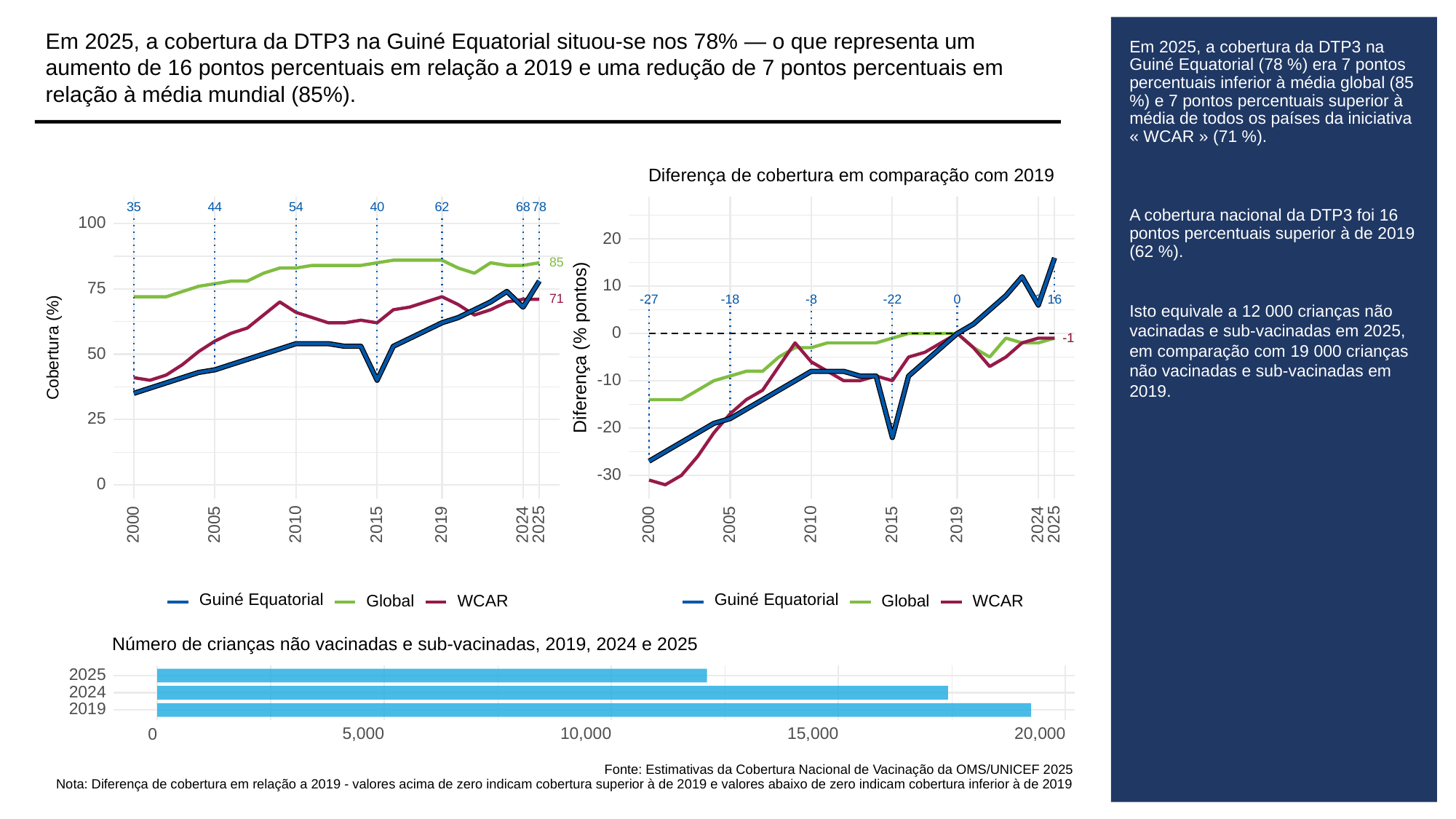

Em 2025, a cobertura da DTP3 na Guiné Equatorial situou-se nos 78% — o que representa um aumento de 16 pontos percentuais em relação a 2019 e uma redução de 7 pontos percentuais em relação à média mundial (85%).
# Em 2025, a cobertura da DTP3 na Guiné Equatorial (78 %) era 7 pontos percentuais inferior à média global (85 %) e 7 pontos percentuais superior à média de todos os países da iniciativa « WCAR » (71 %).

A cobertura nacional da DTP3 foi 16 pontos percentuais superior à de 2019 (62 %).

Isto equivale a 12 000 crianças não vacinadas e sub-vacinadas em 2025, em comparação com 19 000 crianças não vacinadas e sub-vacinadas em 2019.

Diferença de cobertura em comparação com 2019

35
40
62
68
78
54
44

100

20

85

10

75

71
-18
-8
0
6
16
-27
-22

0

-1
-1
Diferença (% pontos)
Cobertura (%)
50

-10

25

-20

-30

0

2000
2005
2010
2015
2019
2024
2025
2000
2005
2010
2015
2019
2024
2025
Guiné Equatorial
Guiné Equatorial
Global
WCAR
Global
WCAR

Número de crianças não vacinadas e sub-vacinadas, 2019, 2024 e 2025

2025

2024

2019

5,000
10,000
15,000
20,000
0
Fonte: Estimativas da Cobertura Nacional de Vacinação da OMS/UNICEF 2025
Nota: Diferença de cobertura em relação a 2019 - valores acima de zero indicam cobertura superior à de 2019 e valores abaixo de zero indicam cobertura inferior à de 2019